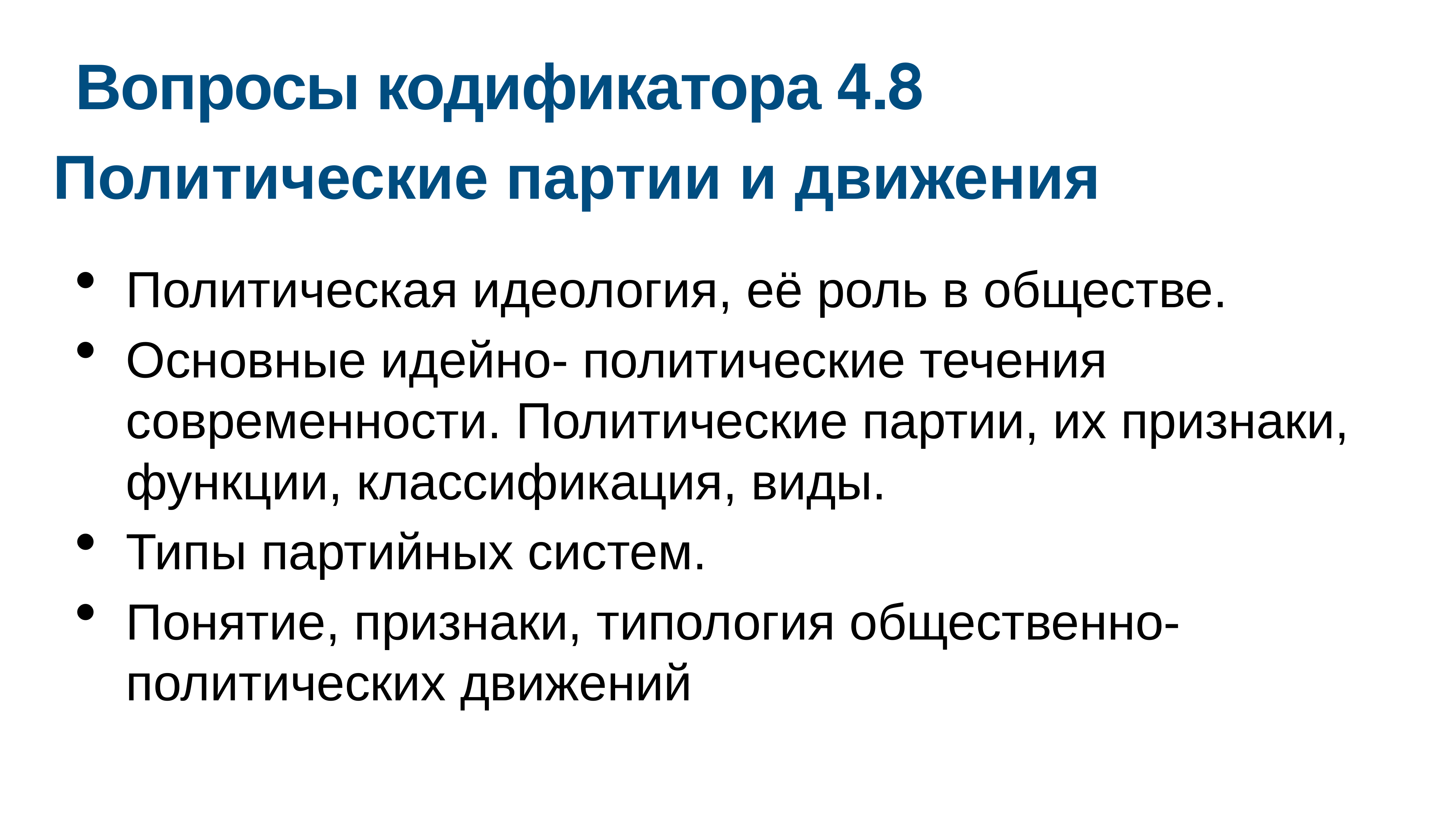

# Вопросы кодификатора 4.8
Политические партии и движения
Политическая идеология, её роль в обществе.
Основные идейно- политические течения современности. Политические партии, их признаки, функции, классификация, виды.
Типы партийных систем.
Понятие, признаки, типология общественно-политических движений